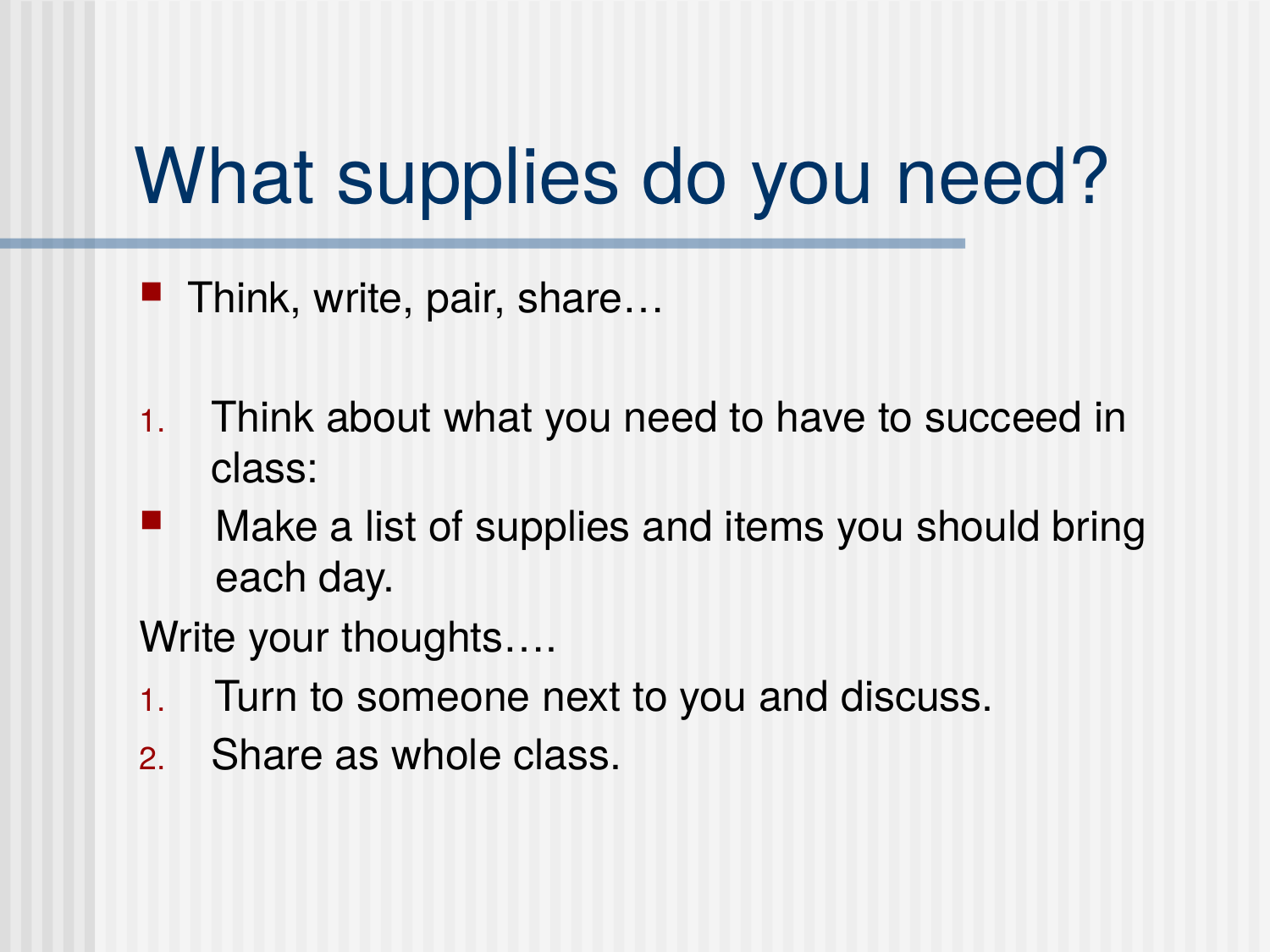

# What supplies do you need?
Think, write, pair, share…

Think about what you need to have to succeed in class:
Make a list of supplies and items you should bring each day.
Write your thoughts….
 Turn to someone next to you and discuss.
Share as whole class.